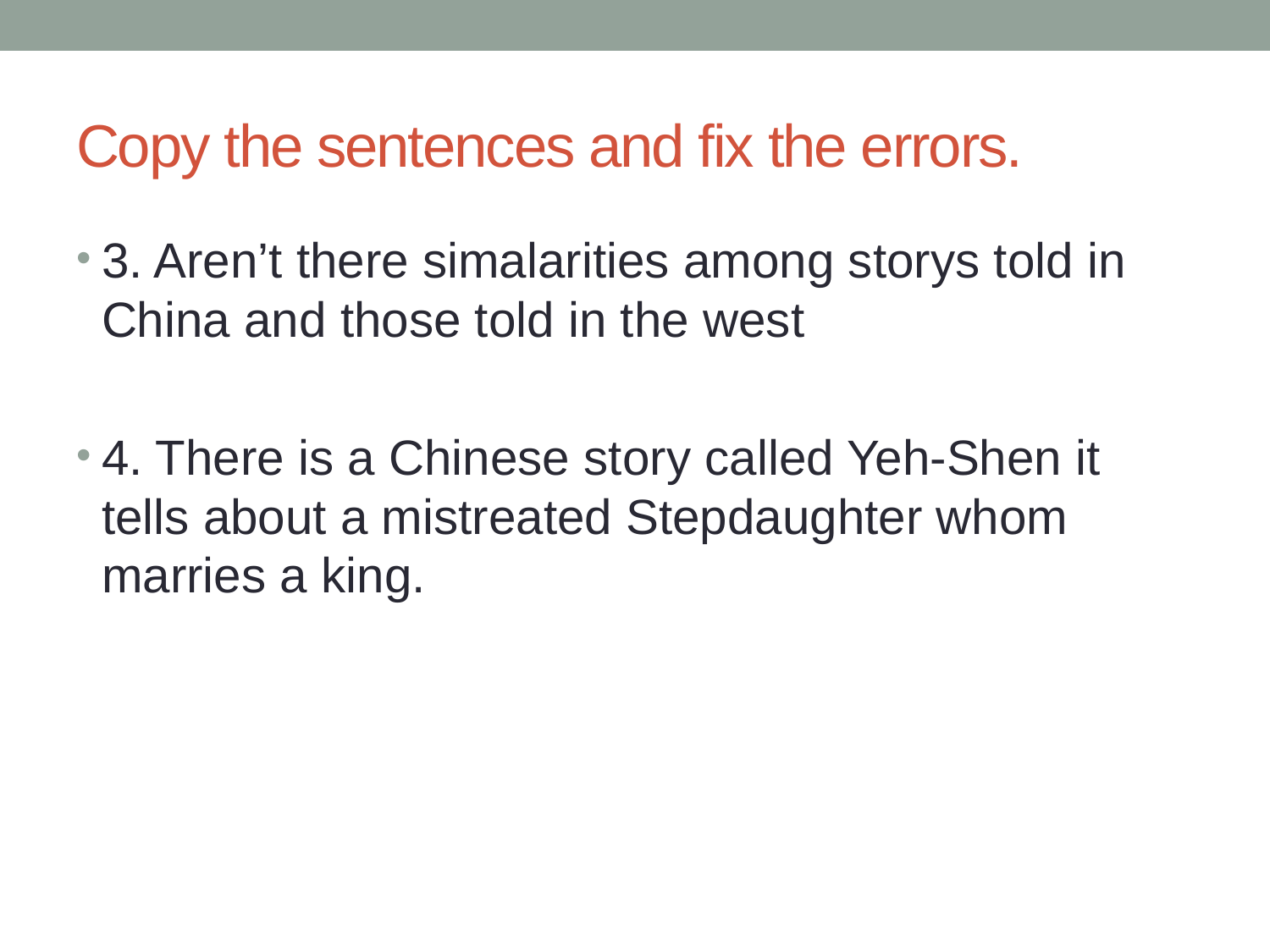

# Copy the sentences and fix the errors.
3. Aren’t there simalarities among storys told in China and those told in the west

4. There is a Chinese story called Yeh-Shen it tells about a mistreated Stepdaughter whom marries a king.